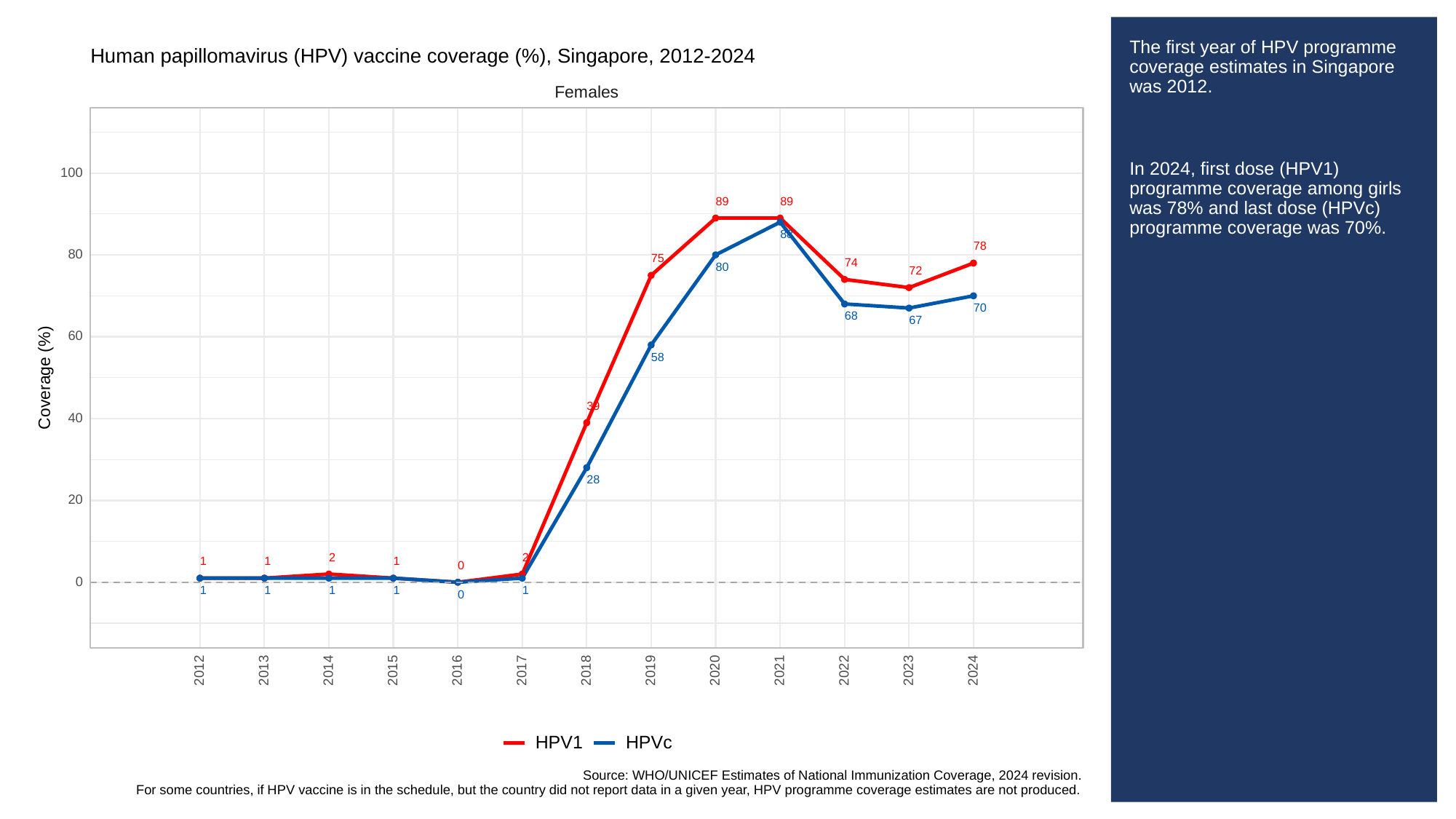

# The first year of HPV programme coverage estimates in Singapore was 2012.

In 2024, first dose (HPV1) programme coverage among girls was 78% and last dose (HPVc) programme coverage was 70%.

Human papillomavirus (HPV) vaccine coverage (%), Singapore, 2012-2024
Females

100

89
89

88
78
80

75
74

80
72

70

68
67
60

58
Coverage (%)

39
40

28
20

2
2
1
1
1
0

0

1
1
1
1
1
0

2013
2023
2012
2014
2015
2016
2017
2018
2019
2020
2021
2022
2024
HPVc
HPV1

Source: WHO/UNICEF Estimates of National Immunization Coverage, 2024 revision.
For some countries, if HPV vaccine is in the schedule, but the country did not report data in a given year, HPV programme coverage estimates are not produced.